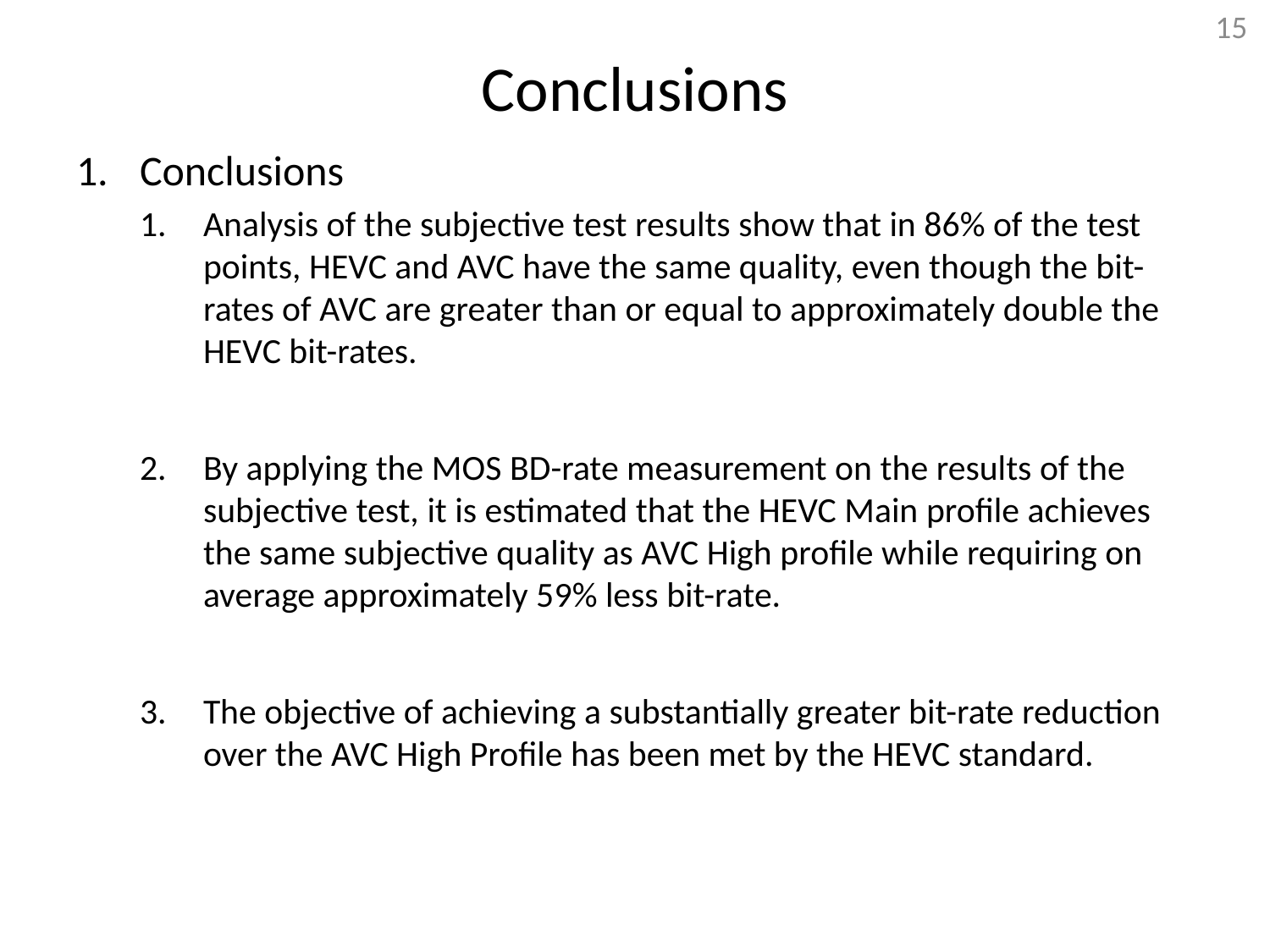

15
# Conclusions
Conclusions
Analysis of the subjective test results show that in 86% of the test points, HEVC and AVC have the same quality, even though the bit-rates of AVC are greater than or equal to approximately double the HEVC bit-rates.

By applying the MOS BD-rate measurement on the results of the subjective test, it is estimated that the HEVC Main profile achieves the same subjective quality as AVC High profile while requiring on average approximately 59% less bit-rate.

The objective of achieving a substantially greater bit-rate reduction over the AVC High Profile has been met by the HEVC standard.